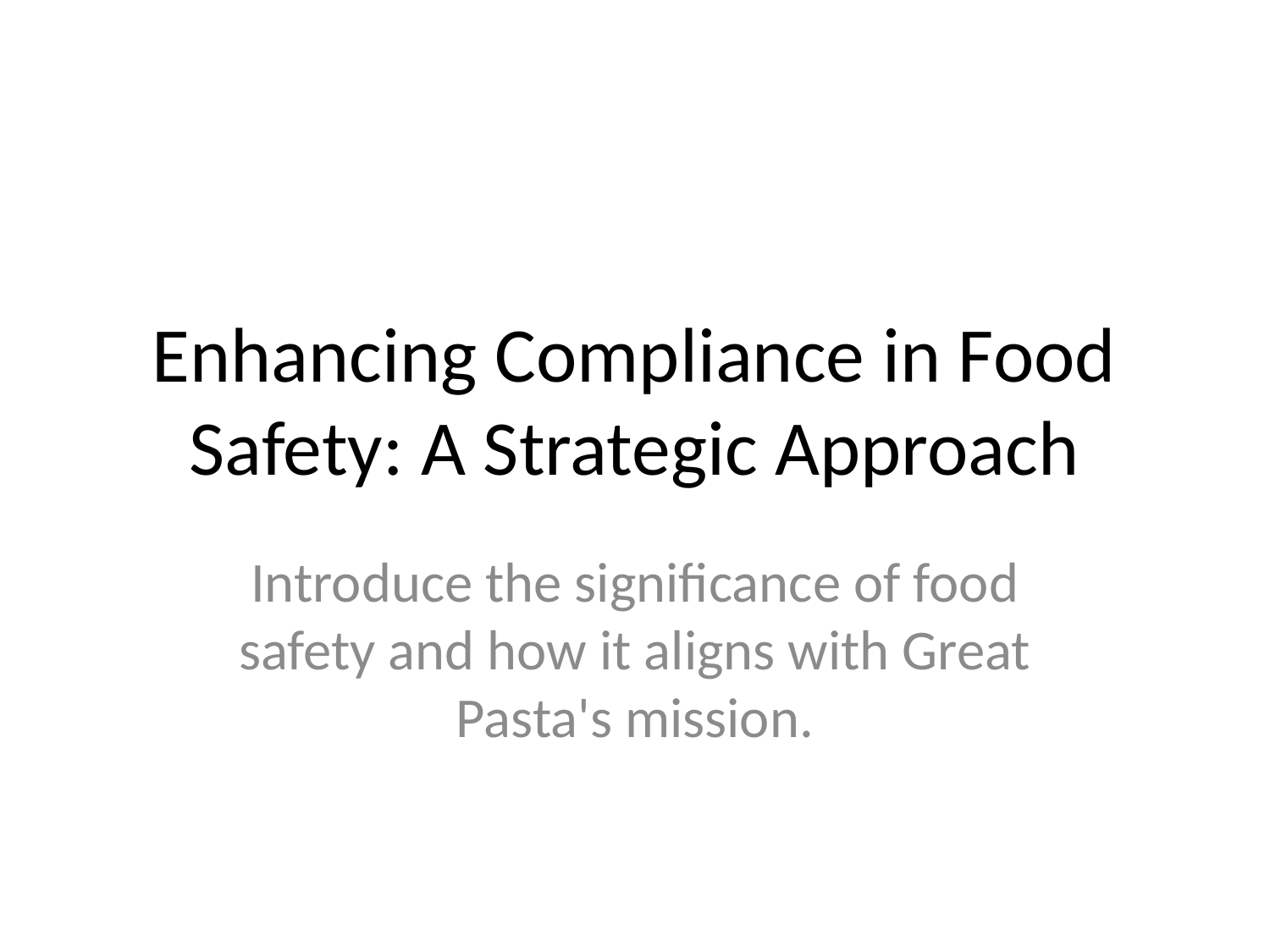

# Enhancing Compliance in Food Safety: A Strategic Approach
Introduce the significance of food safety and how it aligns with Great Pasta's mission.